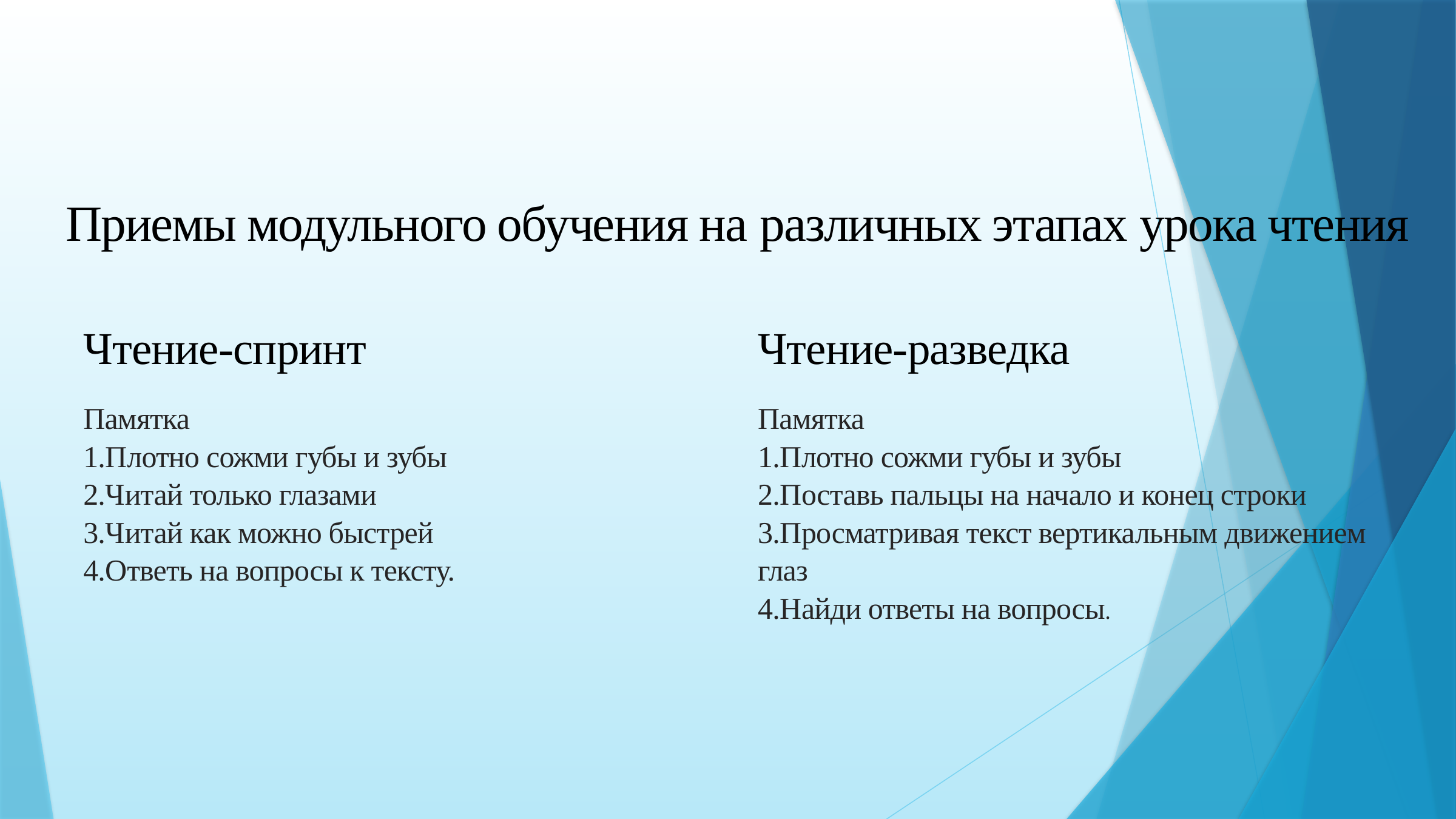

Приемы модульного обучения на различных этапах урока чтения
Чтение-спринт
Чтение-разведка
Памятка
1.Плотно сожми губы и зубы
2.Читай только глазами
3.Читай как можно быстрей
4.Ответь на вопросы к тексту.
Памятка
1.Плотно сожми губы и зубы
2.Поставь пальцы на начало и конец строки
3.Просматривая текст вертикальным движением глаз
4.Найди ответы на вопросы.